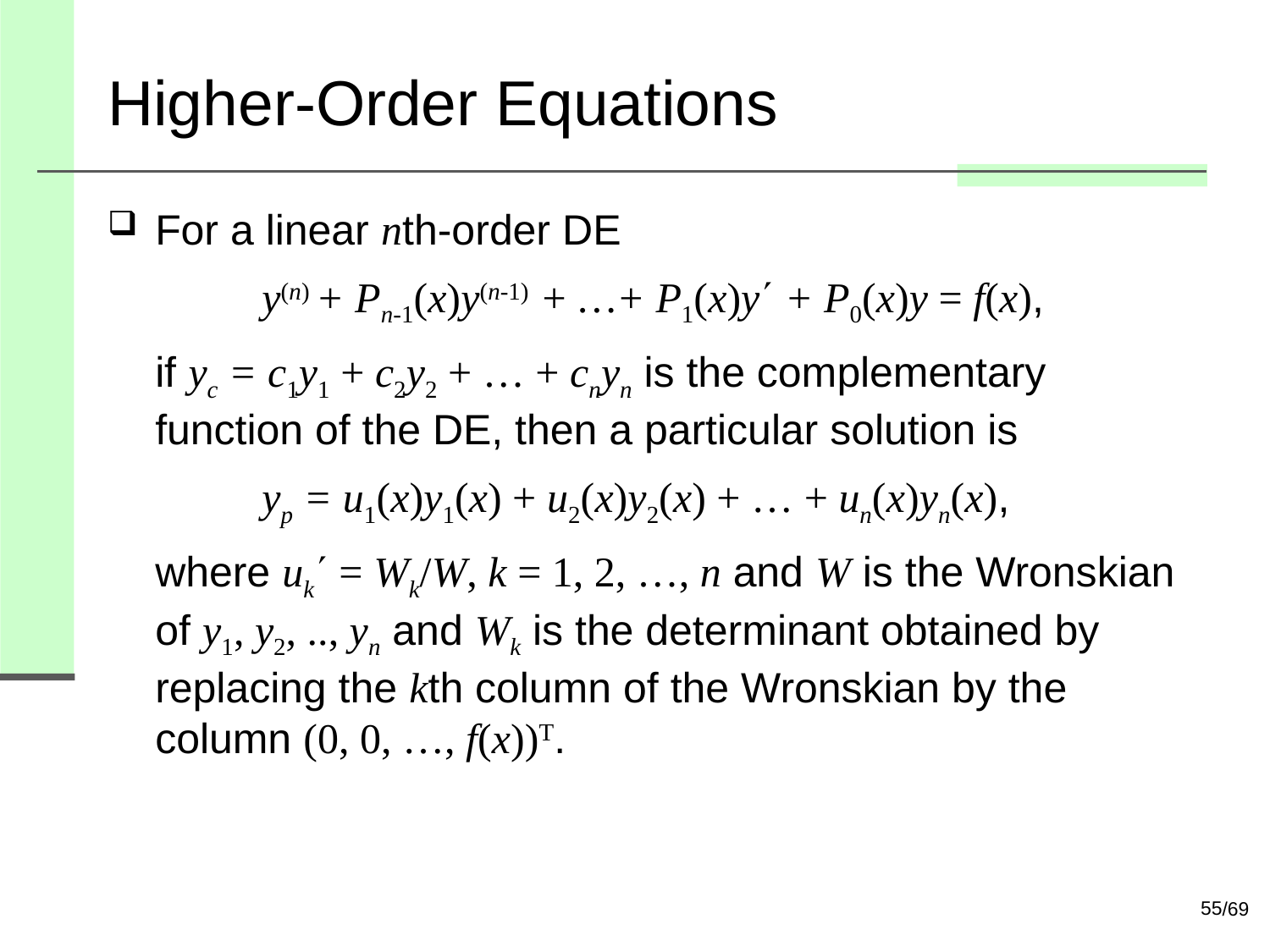

# Higher-Order Equations
For a linear nth-order DE
         y(n) + Pn-1(x)y(n-1) + …+ P1(x)y′ + P0(x)y = f(x),
if yc = c1y1 + c2y2 + … + cnyn is the complementary function of the DE, then a particular solution is
         yp = u1(x)y1(x) + u2(x)y2(x) + … + un(x)yn(x),
where uk′ = Wk/W, k = 1, 2, …, n and W is the Wronskian of y1, y2, .., yn and Wk is the determinant obtained by replacing the kth column of the Wronskian by the column (0, 0, …, f(x))T.
55